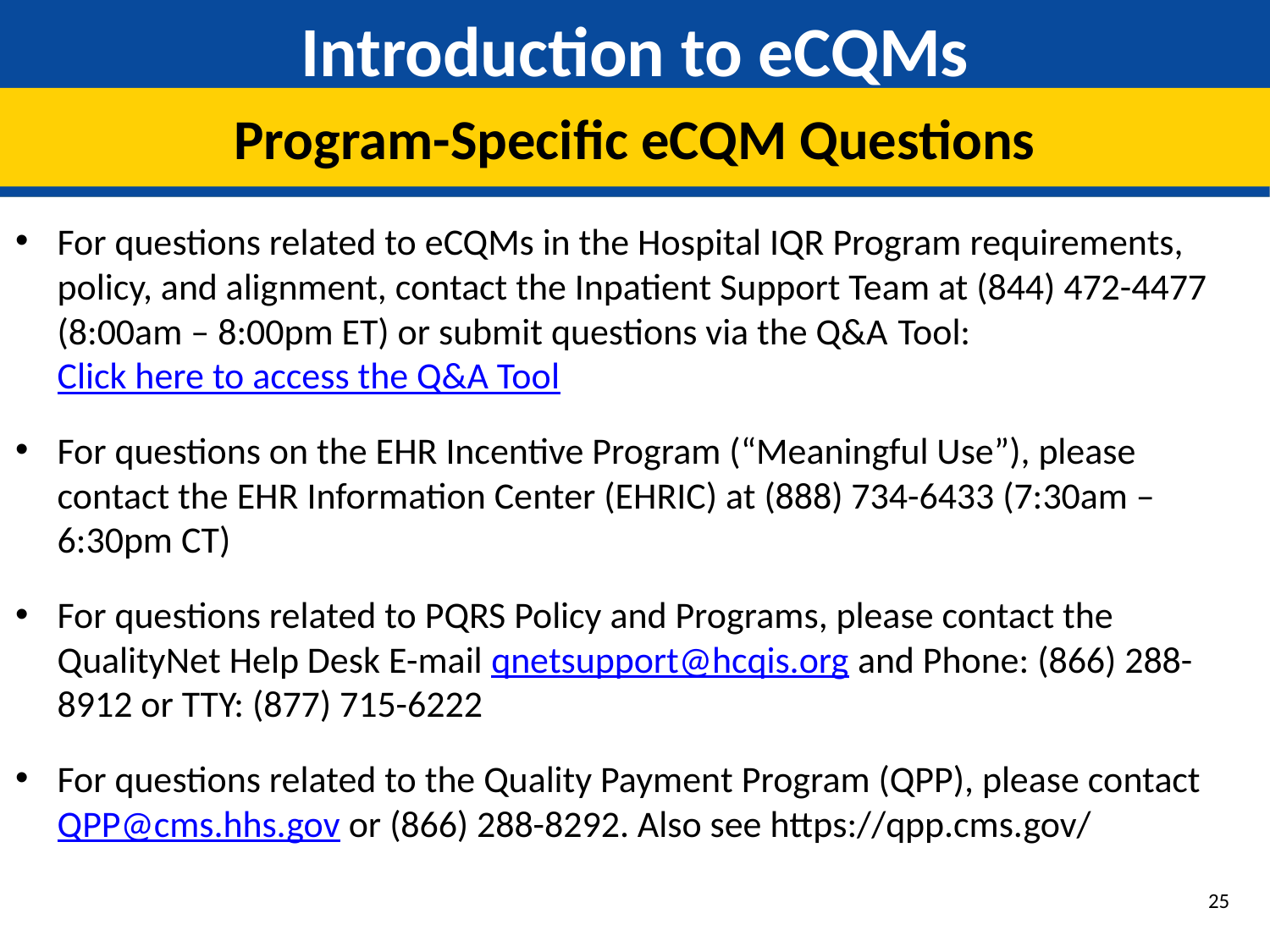

# Introduction to eCQMs
Program-Specific eCQM Questions
For questions related to eCQMs in the Hospital IQR Program requirements, policy, and alignment, contact the Inpatient Support Team at (844) 472-4477 (8:00am – 8:00pm ET) or submit questions via the Q&A Tool: Click here to access the Q&A Tool

For questions on the EHR Incentive Program (“Meaningful Use”), please contact the EHR Information Center (EHRIC) at (888) 734-6433 (7:30am – 6:30pm CT)

For questions related to PQRS Policy and Programs, please contact the QualityNet Help Desk E-mail qnetsupport@hcqis.org and Phone: (866) 288-8912 or TTY: (877) 715-6222

For questions related to the Quality Payment Program (QPP), please contact QPP@cms.hhs.gov or (866) 288-8292. Also see https://qpp.cms.gov/